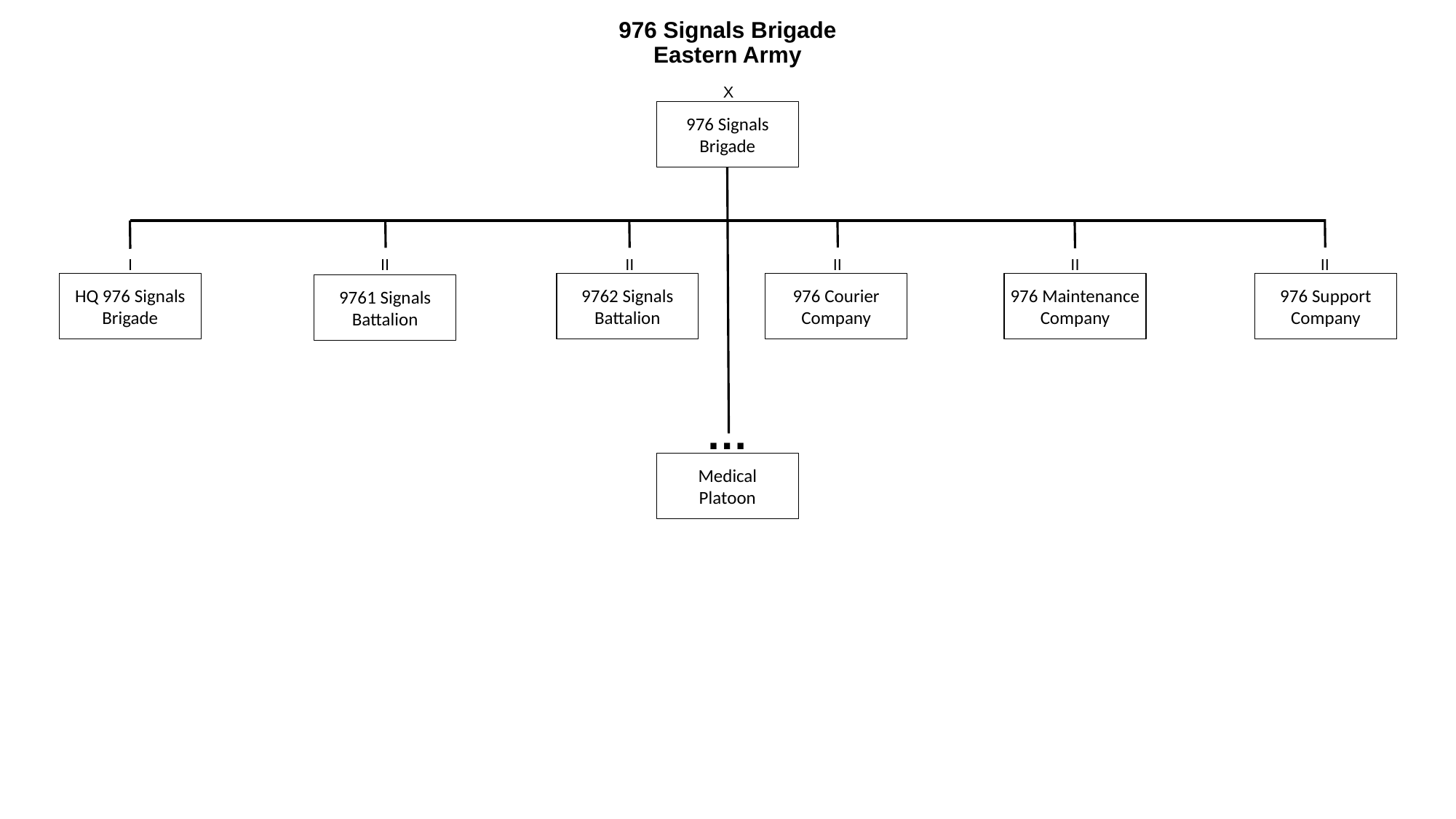

# 976 Signals Brigade Eastern Army
X
976 Signals
Brigade
I
II
II
II
II
II
HQ 976 Signals
Brigade
9762 Signals
Battalion
976 Courier Company
976 Maintenance Company
976 Support Company
9761 Signals
Battalion
…
Medical
Platoon